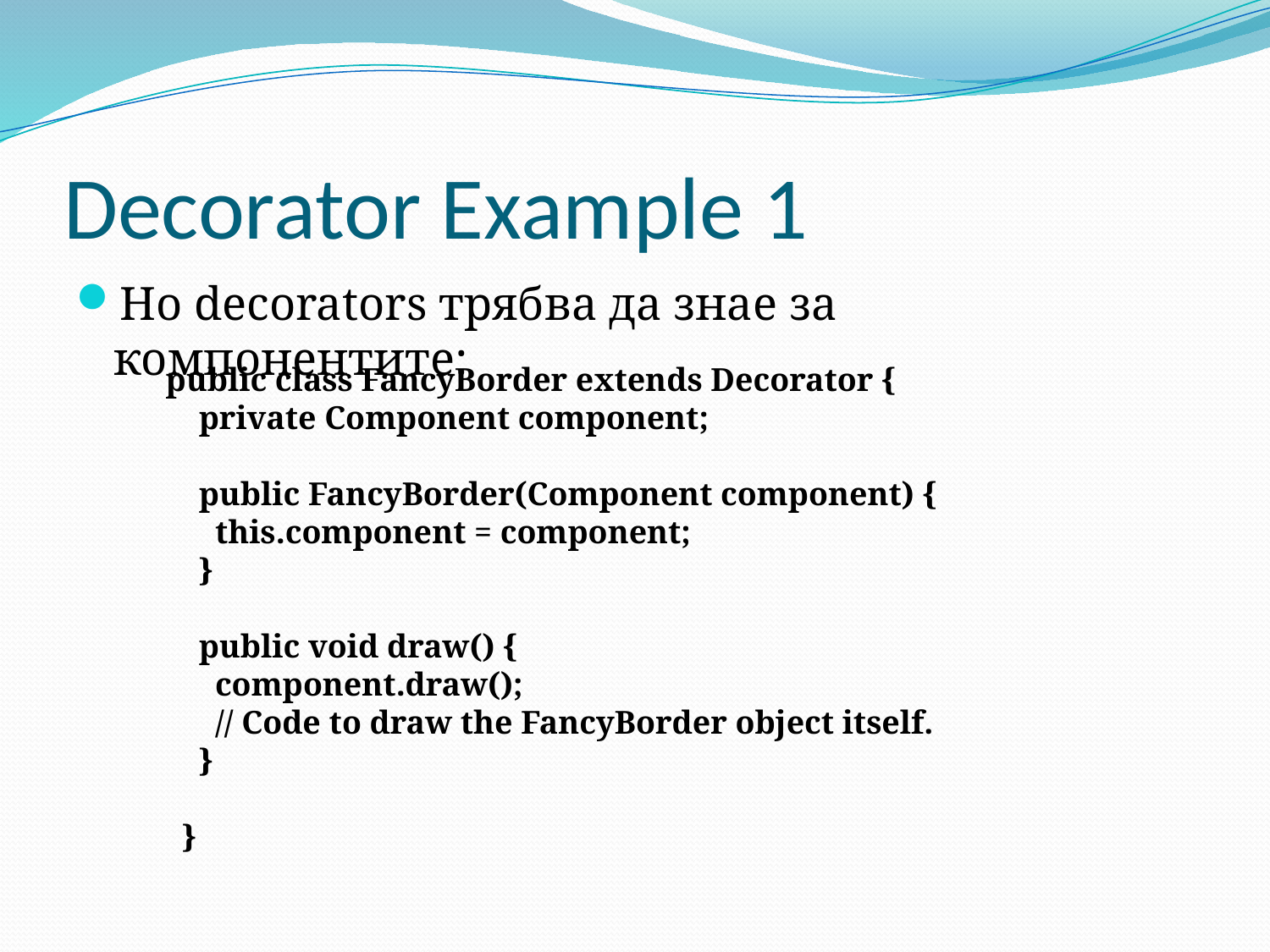

# Decorator Example 1
Но decorators трябва да знае за компонентите:
 public class FancyBorder extends Decorator {
     private Component component;

     public FancyBorder(Component component) {
       this.component = component;
     }

     public void draw() {
       component.draw();
       // Code to draw the FancyBorder object itself.
     }

   }